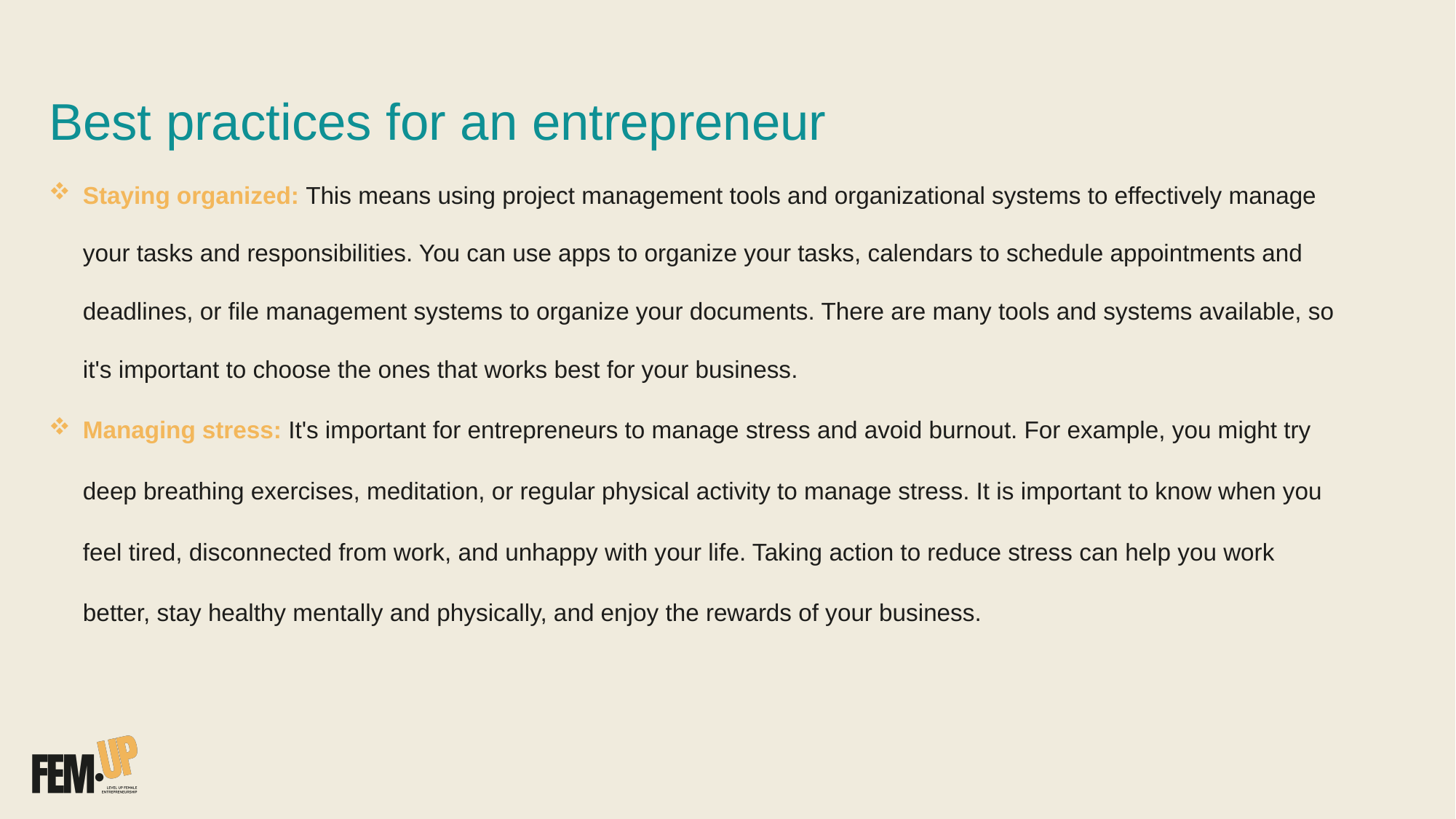

Best practices for an entrepreneur
Staying organized: This means using project management tools and organizational systems to effectively manage your tasks and responsibilities. You can use apps to organize your tasks, calendars to schedule appointments and deadlines, or file management systems to organize your documents. There are many tools and systems available, so it's important to choose the ones that works best for your business.
Managing stress: It's important for entrepreneurs to manage stress and avoid burnout. For example, you might try deep breathing exercises, meditation, or regular physical activity to manage stress. It is important to know when you feel tired, disconnected from work, and unhappy with your life. Taking action to reduce stress can help you work better, stay healthy mentally and physically, and enjoy the rewards of your business.